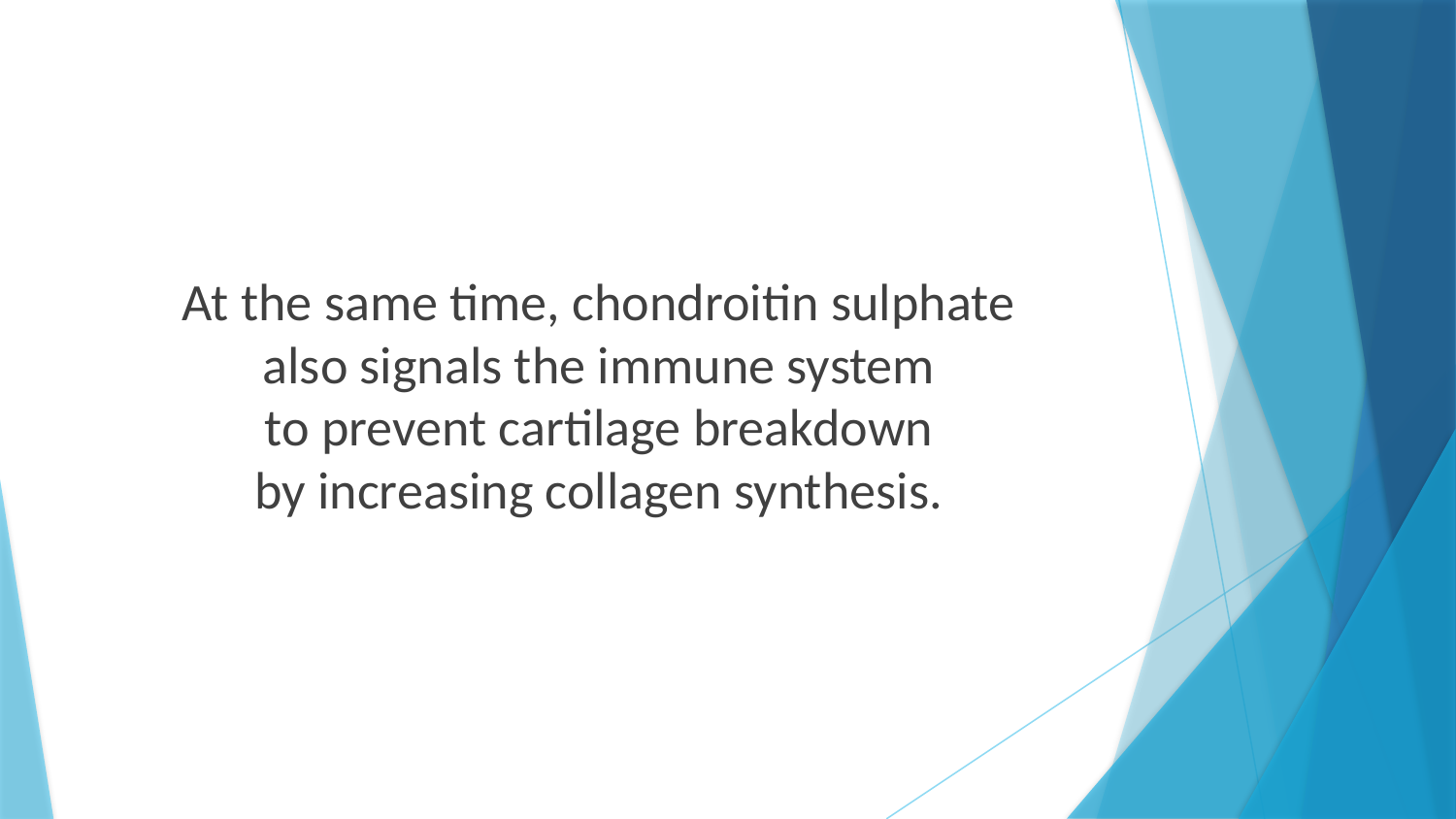

At the same time, chondroitin sulphate
also signals the immune system
to prevent cartilage breakdown
by increasing collagen synthesis.